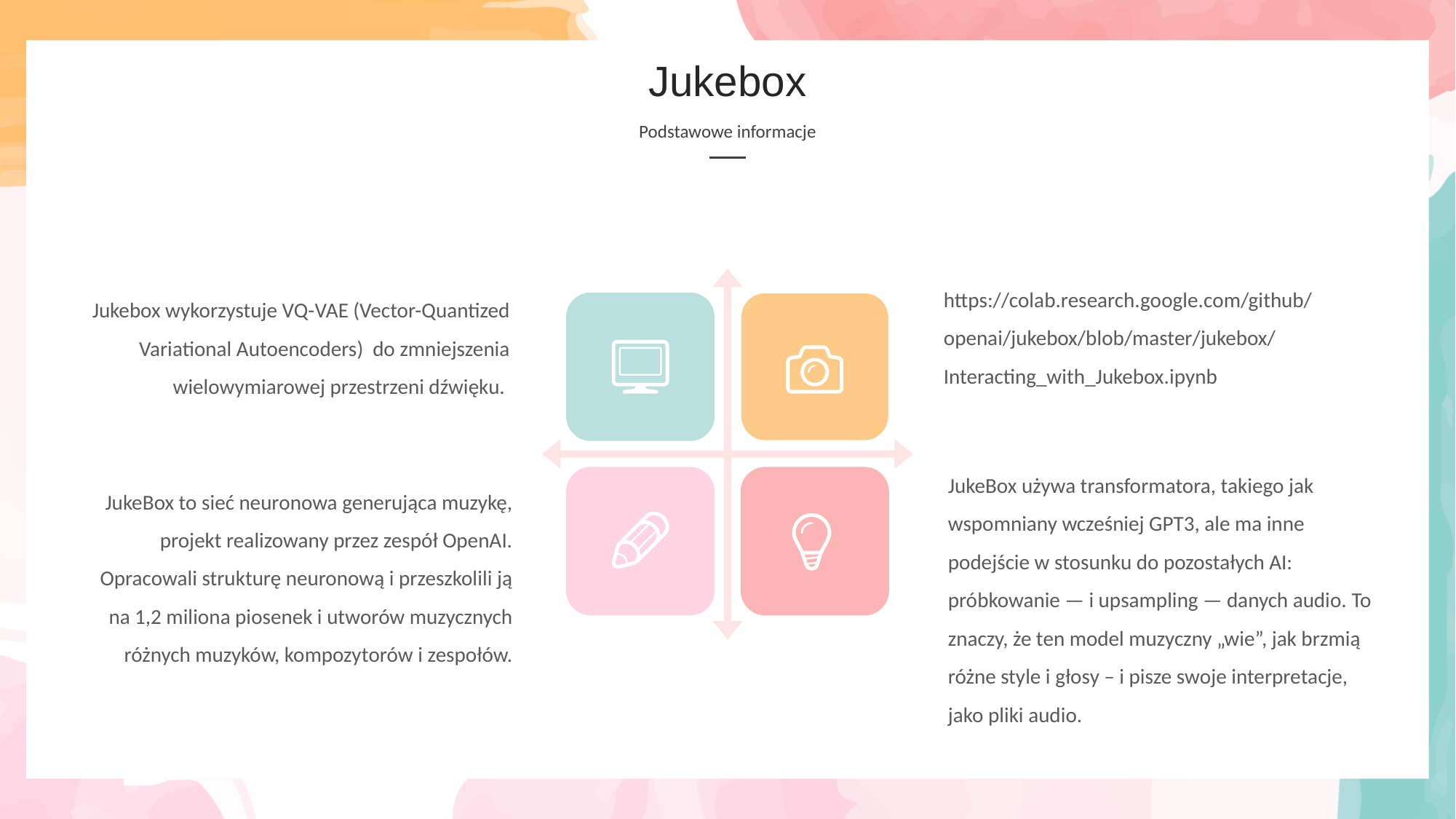

Jukebox
Podstawowe informacje

https://colab.research.google.com/github/openai/jukebox/blob/master/jukebox/Interacting_with_Jukebox.ipynb
Jukebox wykorzystuje VQ-VAE (Vector-Quantized Variational Autoencoders)  do zmniejszenia wielowymiarowej przestrzeni dźwięku.

JukeBox używa transformatora, takiego jak wspomniany wcześniej GPT3, ale ma inne podejście w stosunku do pozostałych AI: próbkowanie — i upsampling — danych audio. To znaczy, że ten model muzyczny „wie”, jak brzmią różne style i głosy – i pisze swoje interpretacje, jako pliki audio.

JukeBox to sieć neuronowa generująca muzykę, projekt realizowany przez zespół OpenAI. Opracowali strukturę neuronową i przeszkolili ją na 1,2 miliona piosenek i utworów muzycznych różnych muzyków, kompozytorów i zespołów.